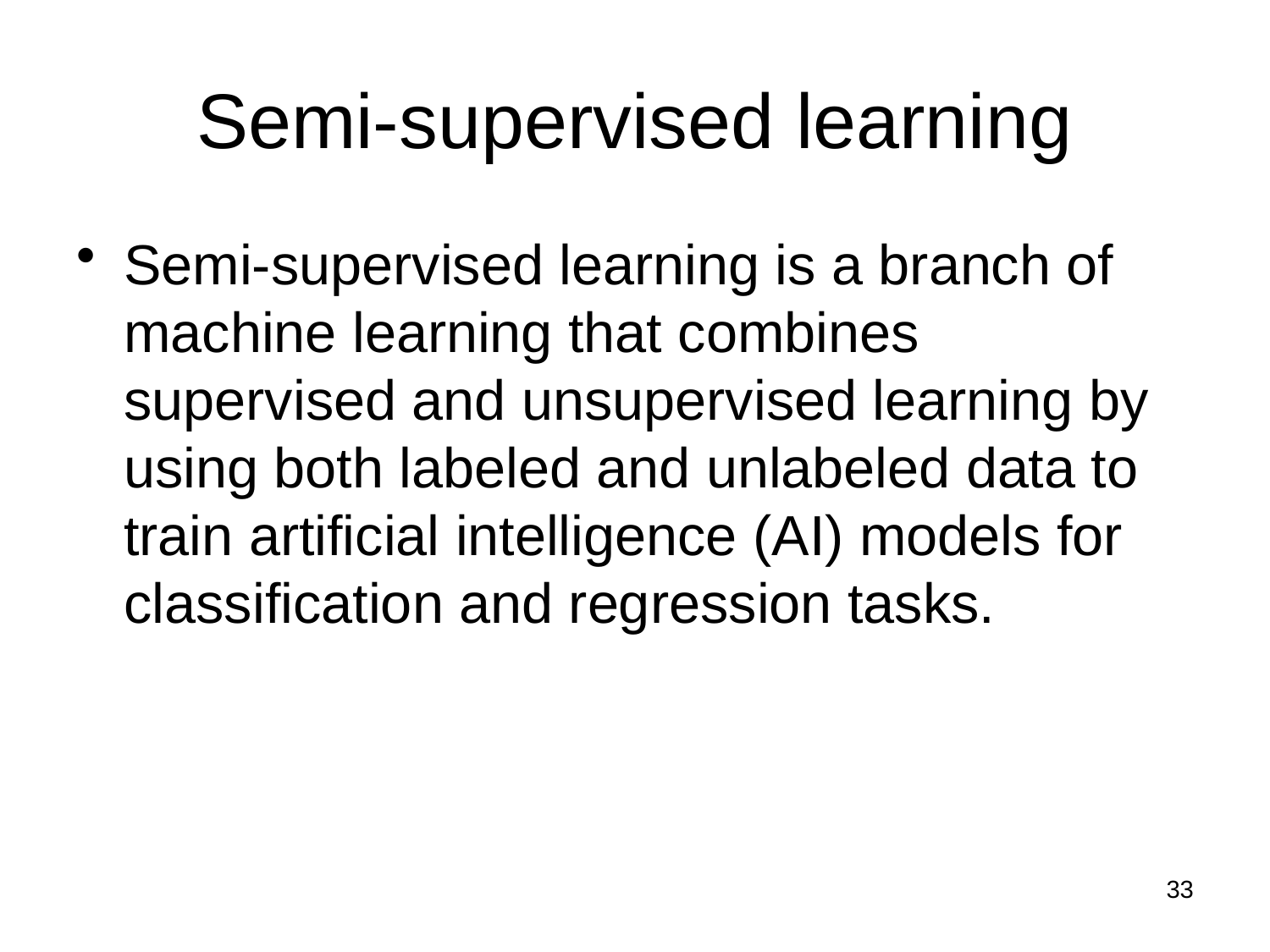

# Semi-supervised learning
Semi-supervised learning is a branch of machine learning that combines supervised and unsupervised learning by using both labeled and unlabeled data to train artificial intelligence (AI) models for classification and regression tasks.
33